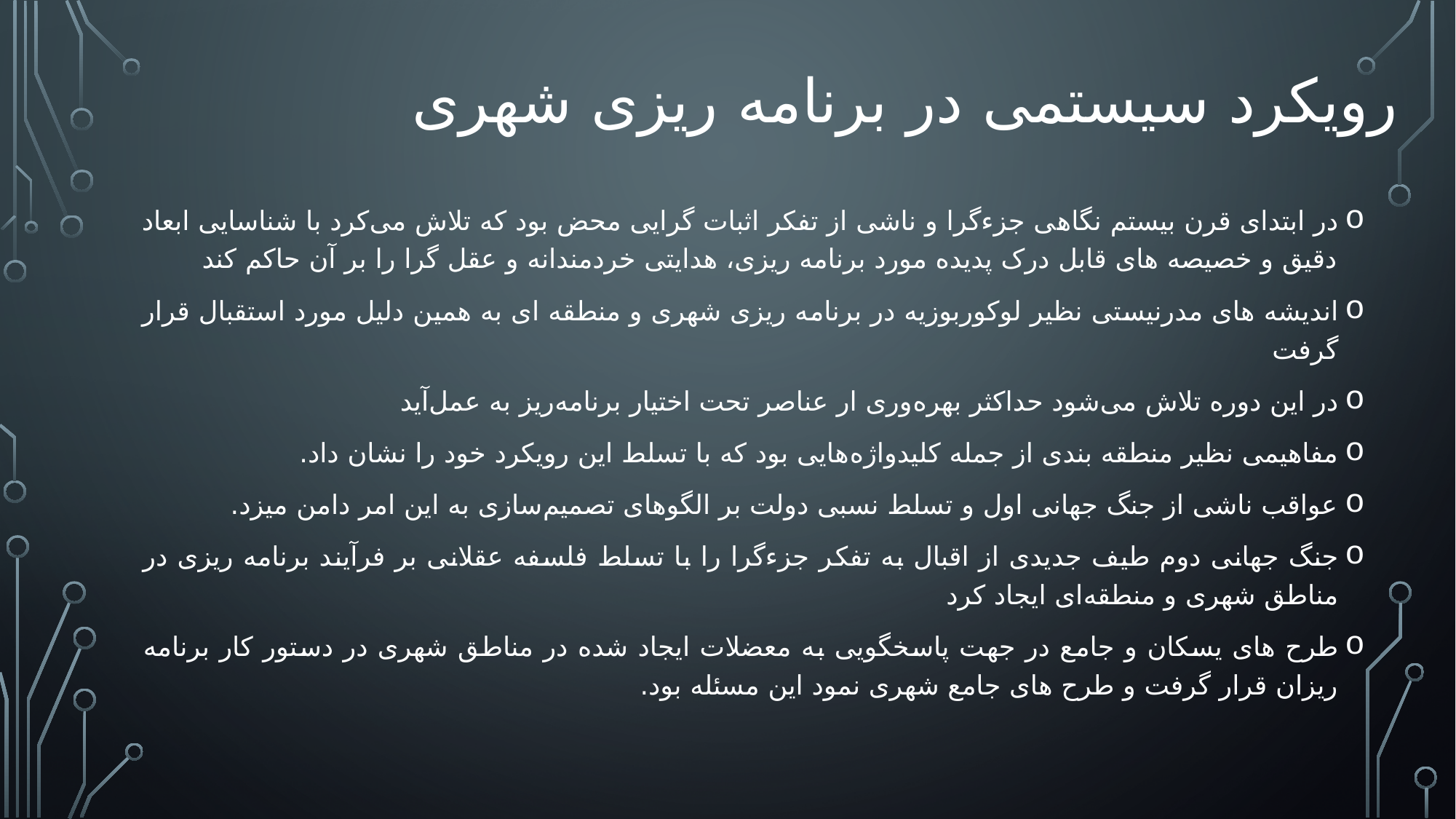

# رویکرد سیستمی در برنامه ریزی شهری
در ابتدای قرن بیستم نگاهی جزءگرا و ناشی از تفکر اثبات گرایی محض بود که تلاش می‌کرد با شناسایی ابعاد دقیق و خصیصه های قابل درک پدیده مورد برنامه ریزی، هدایتی خردمندانه و عقل گرا را بر آن حاکم کند
اندیشه های مدرنیستی نظیر لوکوربوزیه در برنامه ریزی شهری و منطقه ای به همین دلیل مورد استقبال قرار گرفت
در این دوره تلاش می‌شود حداکثر بهره‌وری ار عناصر تحت اختیار برنامه‌ریز به عمل‌آید
مفاهیمی نظیر منطقه بندی از جمله کلیدواژه‌هایی بود که با تسلط این رویکرد خود را نشان داد.
عواقب ناشی از جنگ جهانی اول و تسلط نسبی دولت بر الگوهای تصمیم‌سازی به این امر دامن میزد.
جنگ جهانی دوم طیف جدیدی از اقبال به تفکر جزءگرا را با تسلط فلسفه عقلانی بر فرآیند برنامه ریزی در مناطق شهری و منطقه‌ای ایجاد کرد
طرح های یسکان و جامع در جهت پاسخگویی به معضلات ایجاد شده در مناطق شهری در دستور کار برنامه ریزان قرار گرفت و طرح های جامع شهری نمود این مسئله بود.